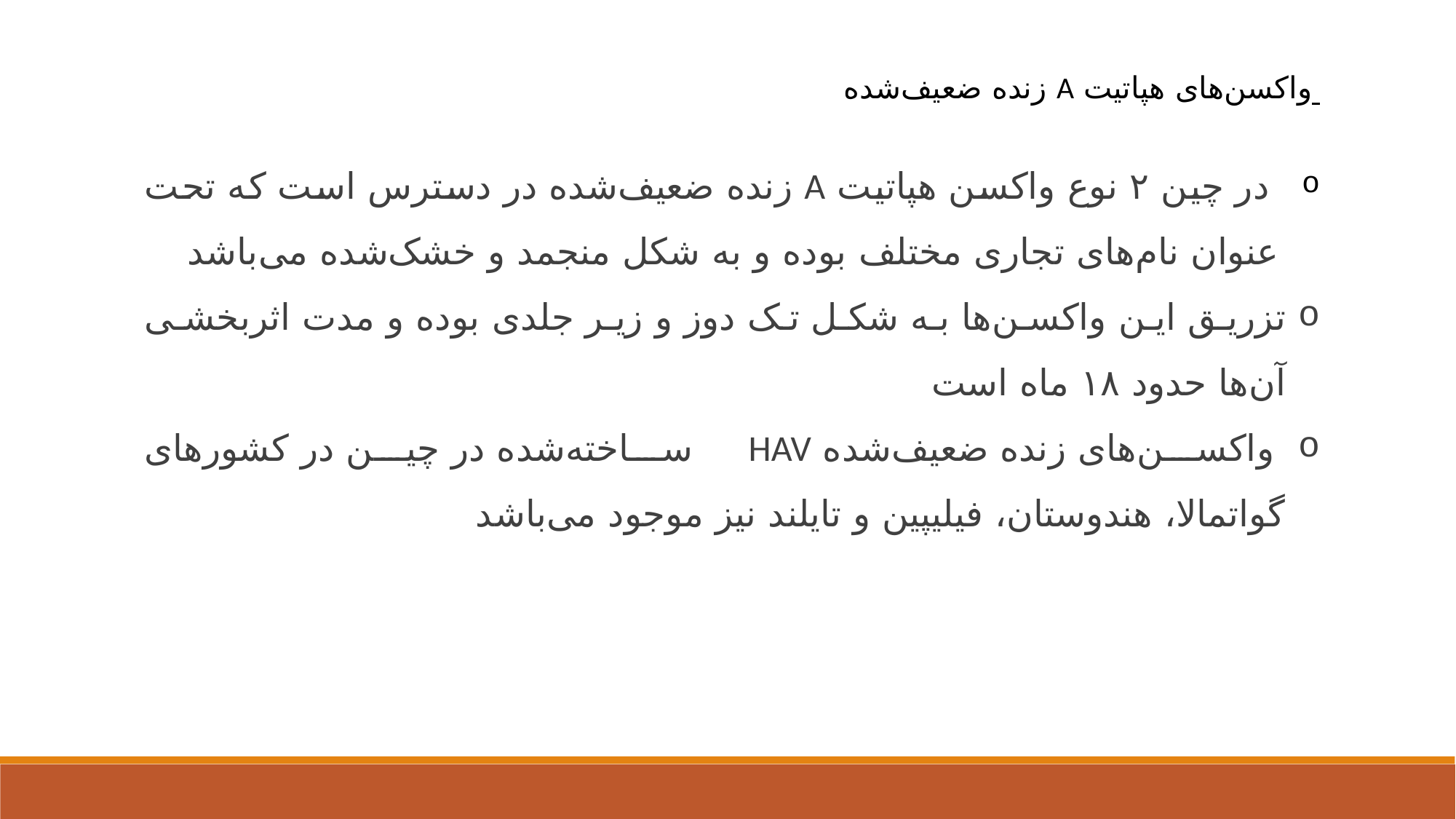

واکسن‌های هپاتیت A زنده ضعیف‌شده

 در چین ۲ نوع واکسن هپاتیت A زنده ضعیف‌شده در دسترس است که تحت عنوان نام‌های تجاری مختلف بوده و به شکل منجمد و خشک‌شده می‌باشد
تزریق این واکسن‌ها به شکل تک دوز و زیر جلدی بوده و مدت اثربخشی آن‌ها حدود ۱۸ ماه است
 واکسن‌های زنده ضعیف‌شده HAV  ساخته‌شده در چین در کشورهای گواتمالا، هندوستان، فیلیپین و تایلند نیز موجود می‌باشد